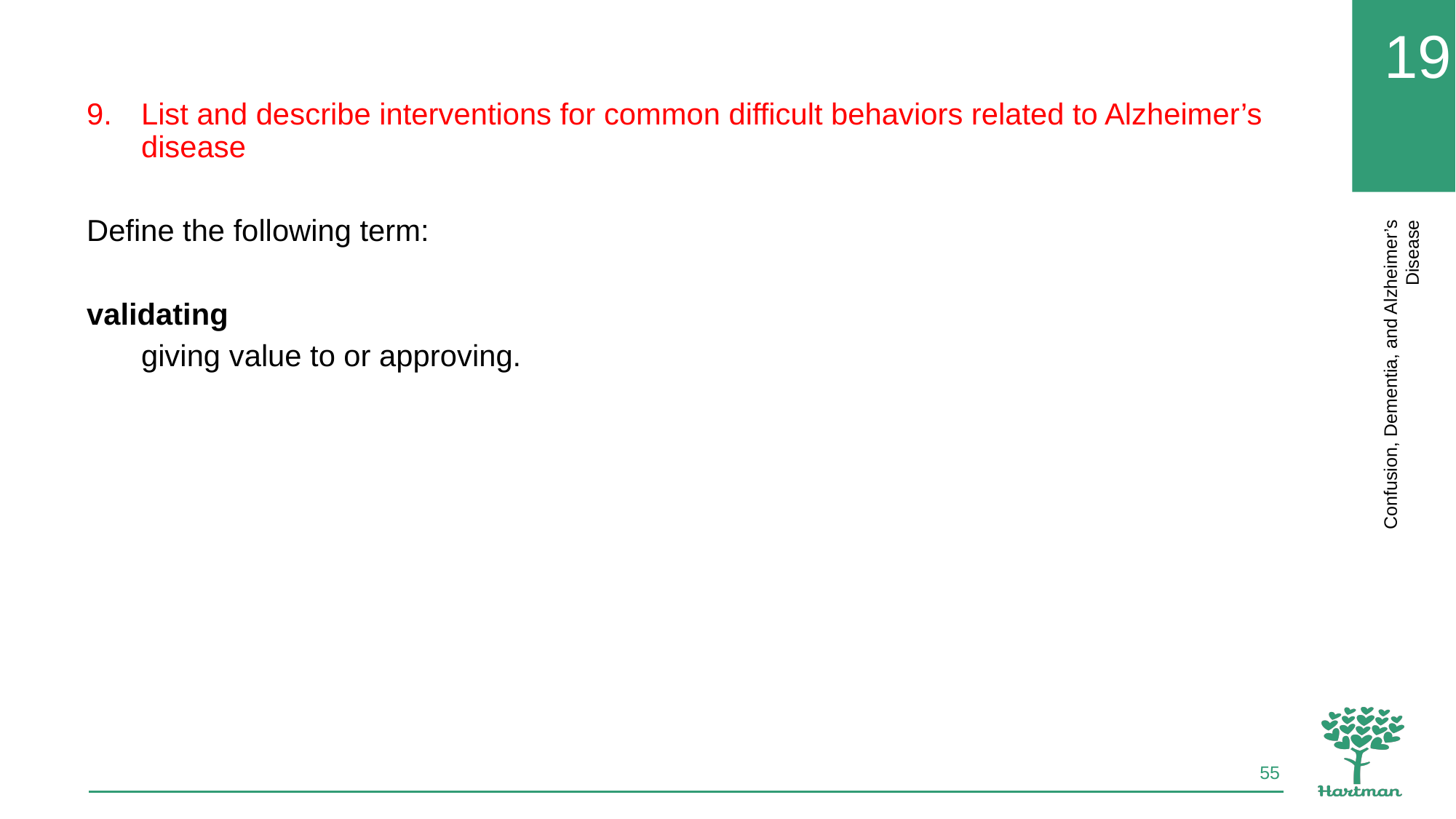

List and describe interventions for common difficult behaviors related to Alzheimer’s disease

Define the following term:

validating
giving value to or approving.

55